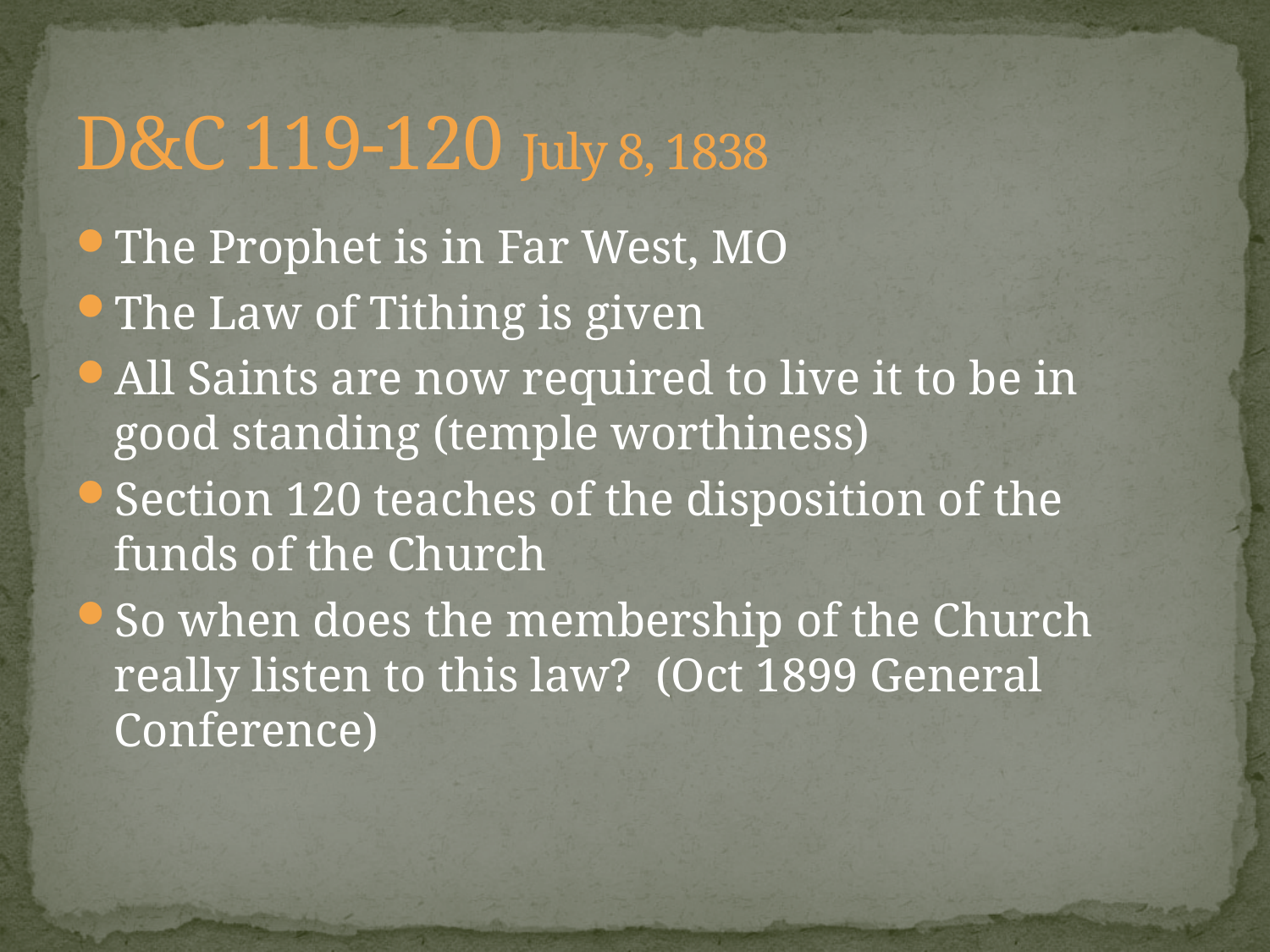

# D&C 119-120 July 8, 1838
The Prophet is in Far West, MO
The Law of Tithing is given
All Saints are now required to live it to be in good standing (temple worthiness)
Section 120 teaches of the disposition of the funds of the Church
So when does the membership of the Church really listen to this law?  (Oct 1899 General Conference)